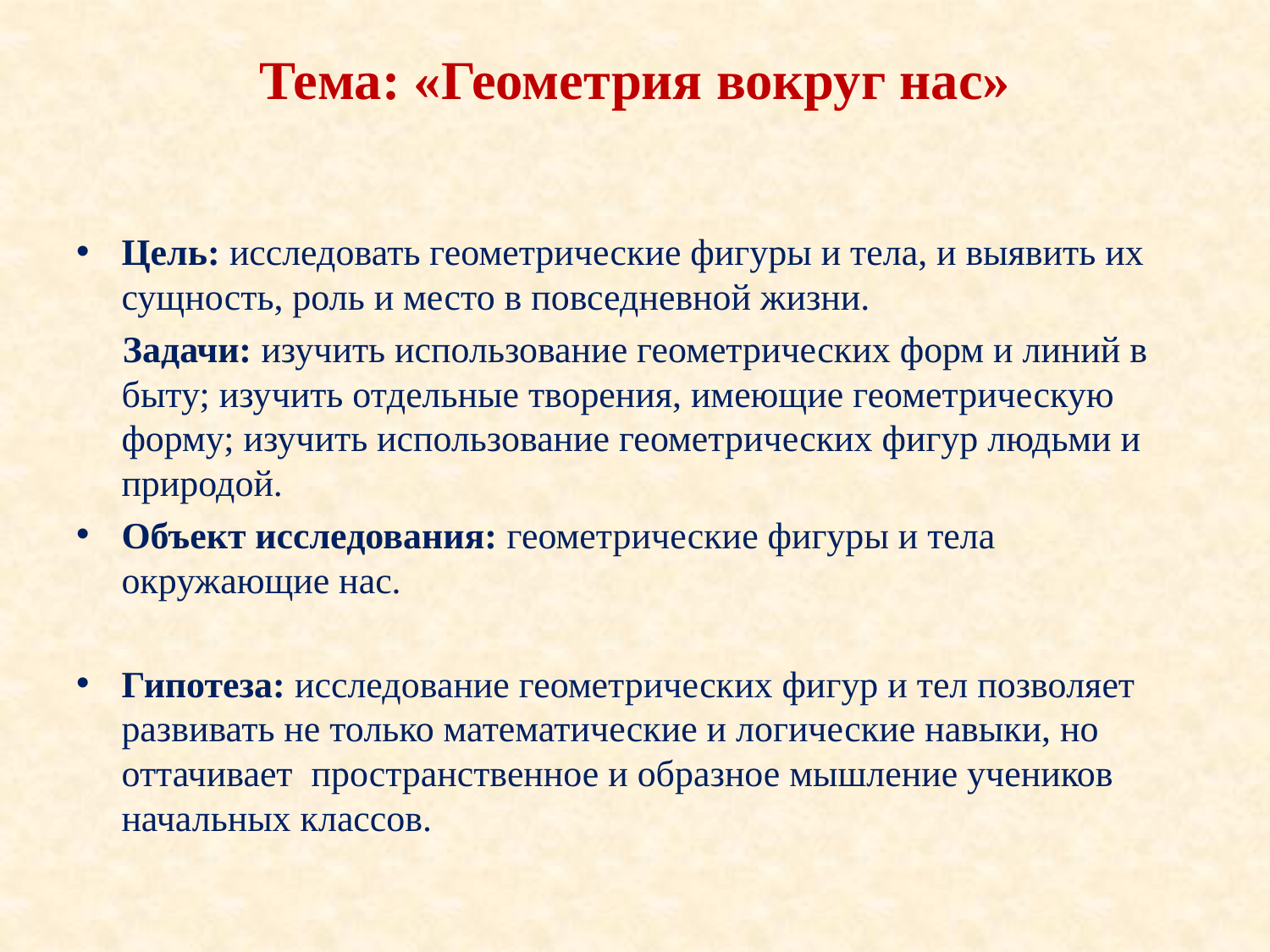

# Тема: «Геометрия вокруг нас»
Цель: исследовать геометрические фигуры и тела, и выявить их сущность, роль и место в повседневной жизни.
     Задачи: изучить использование геометрических форм и линий в быту; изучить отдельные творения, имеющие геометрическую форму; изучить использование геометрических фигур людьми и природой.
Объект исследования: геометрические фигуры и тела окружающие нас.

Гипотеза: исследование геометрических фигур и тел позволяет развивать не только математические и логические навыки, но оттачивает  пространственное и образное мышление учеников начальных классов.